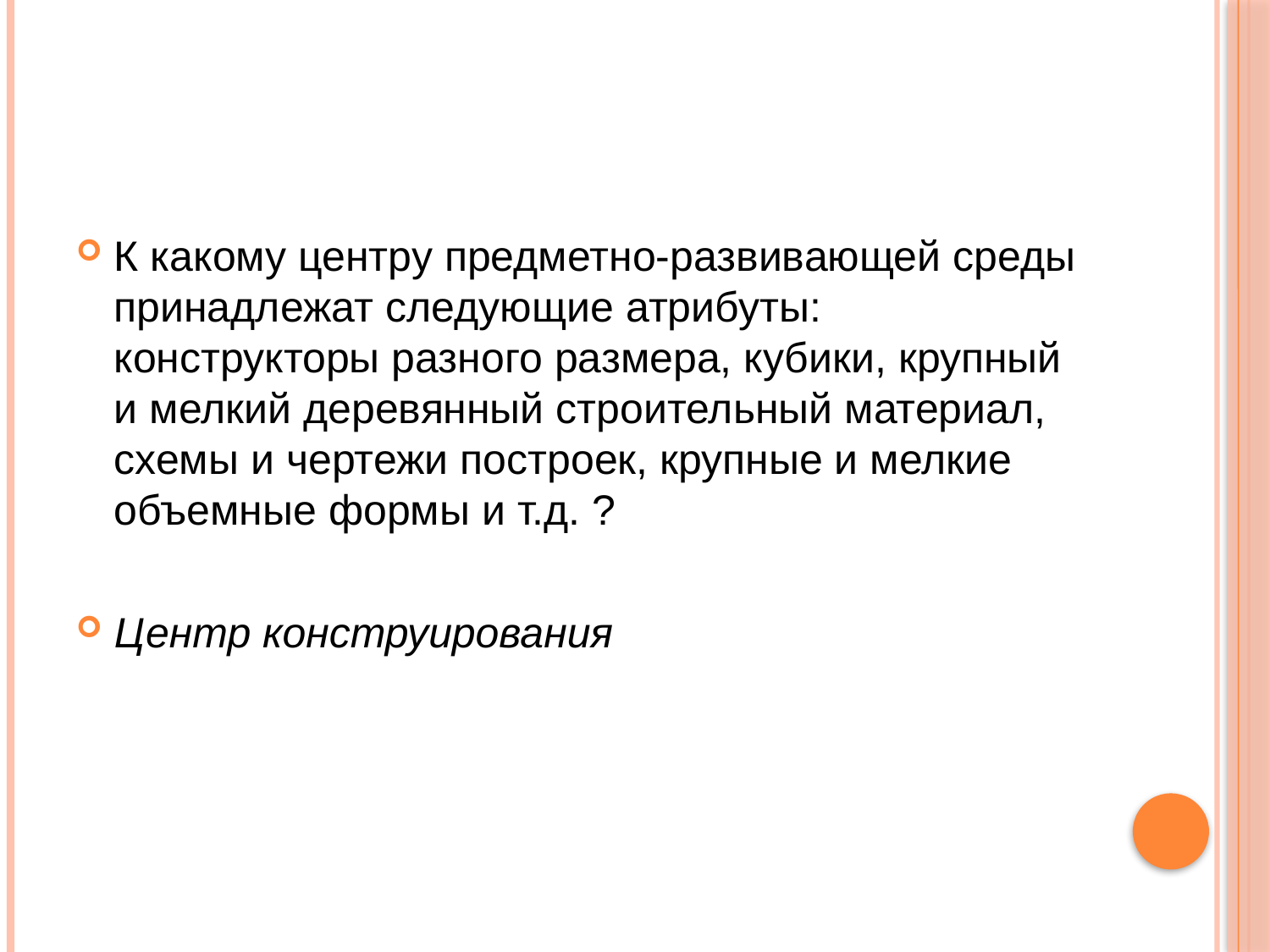

К какому центру предметно-развивающей среды принадлежат следующие атрибуты: конструкторы разного размера, кубики, крупный и мелкий деревянный строительный материал, схемы и чертежи построек, крупные и мелкие объемные формы и т.д. ?

Центр конструирования